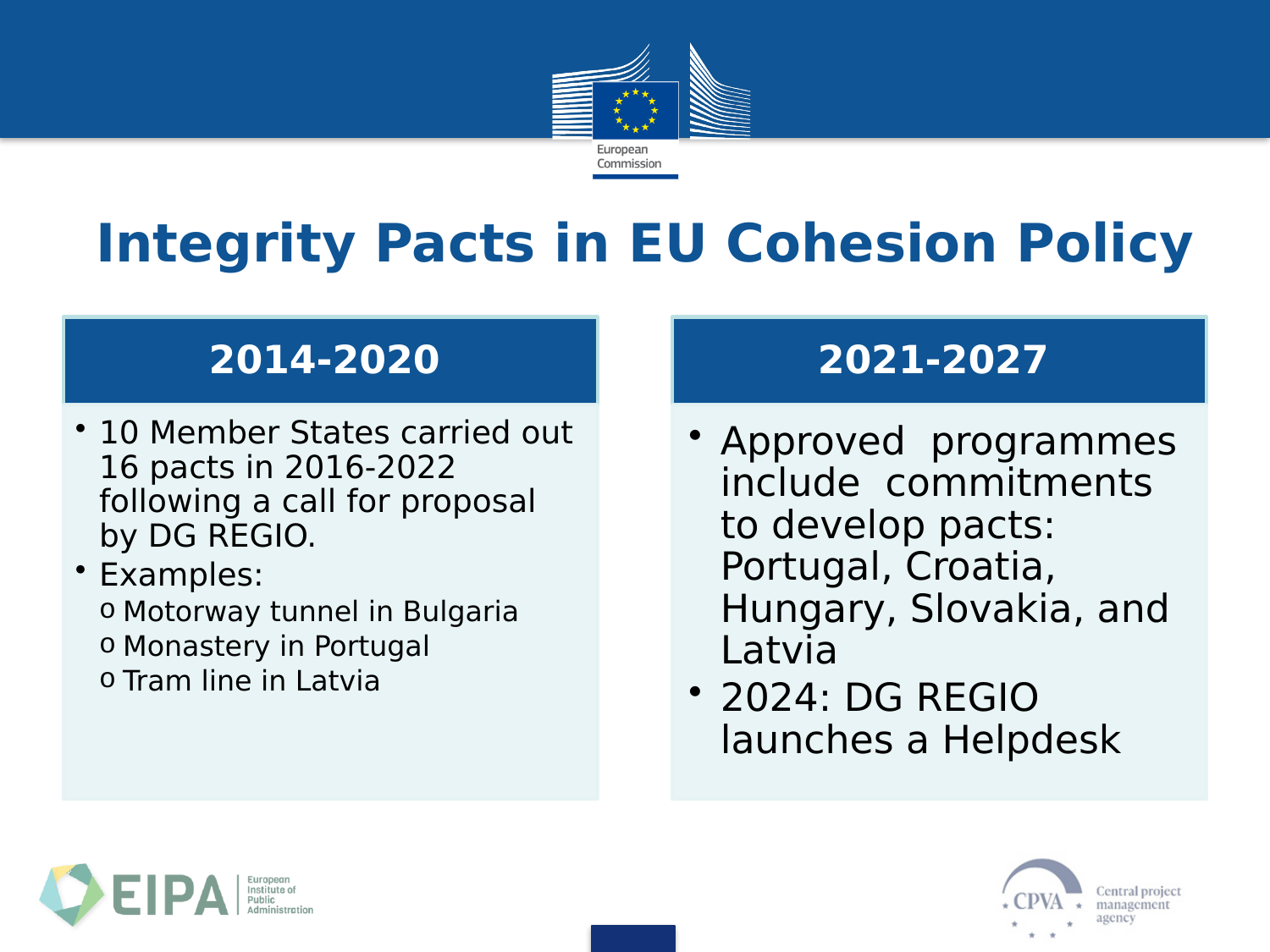

# Integrity Pacts in EU Cohesion Policy
2014-2020
10 Member States carried out 16 pacts in 2016-2022 following a call for proposal by DG REGIO.
Examples:
Motorway tunnel in Bulgaria
Monastery in Portugal
Tram line in Latvia

2021-2027
Approved  programmes include  commitments to develop pacts: Portugal, Croatia, Hungary, Slovakia, and Latvia
2024: DG REGIO launches a Helpdesk